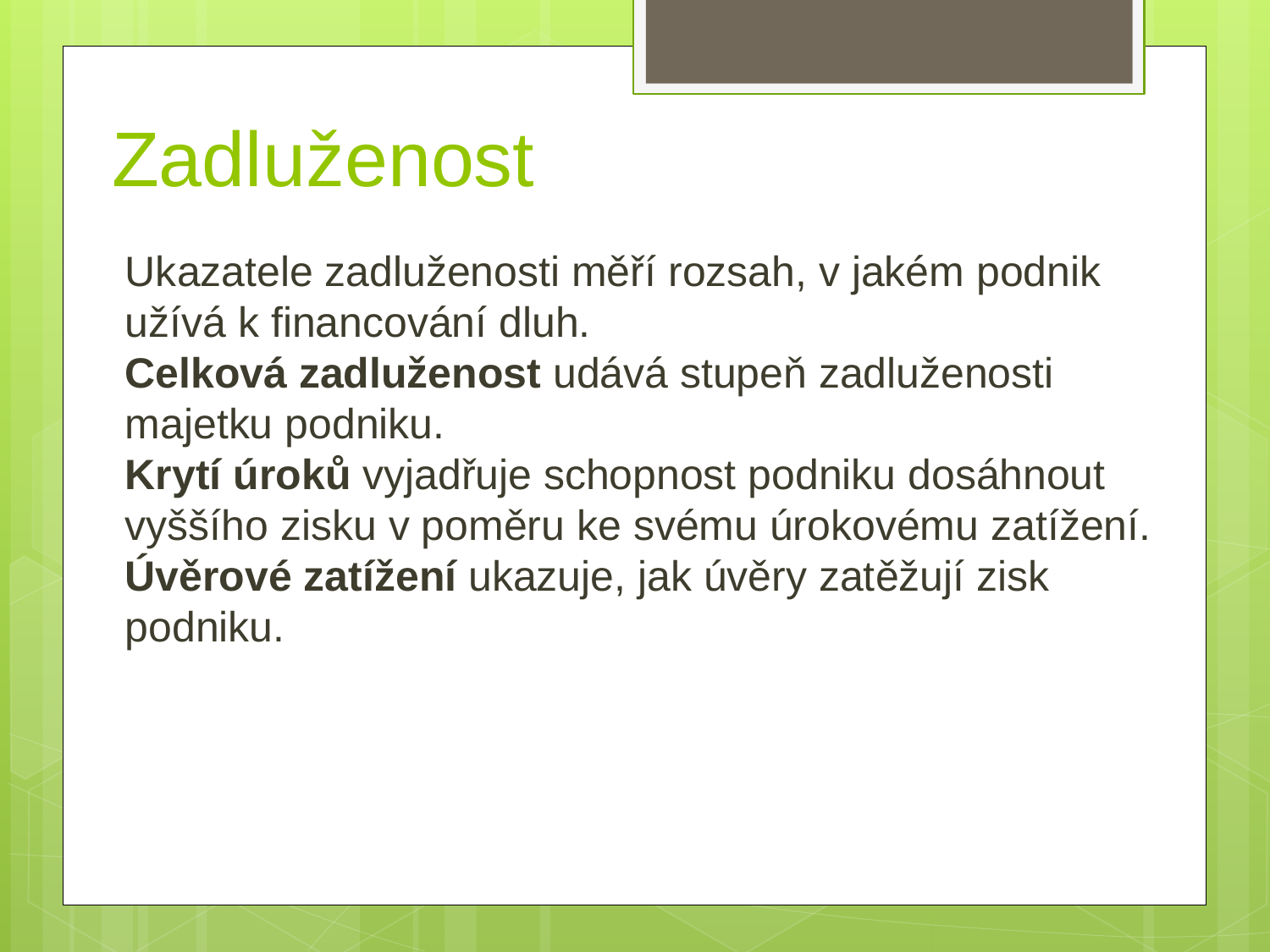

# Zadluženost
Ukazatele zadluženosti měří rozsah, v jakém podnik užívá k financování dluh.
Celková zadluženost udává stupeň zadluženosti majetku podniku.
Krytí úroků vyjadřuje schopnost podniku dosáhnout vyššího zisku v poměru ke svému úrokovému zatížení.
Úvěrové zatížení ukazuje, jak úvěry zatěžují zisk podniku.